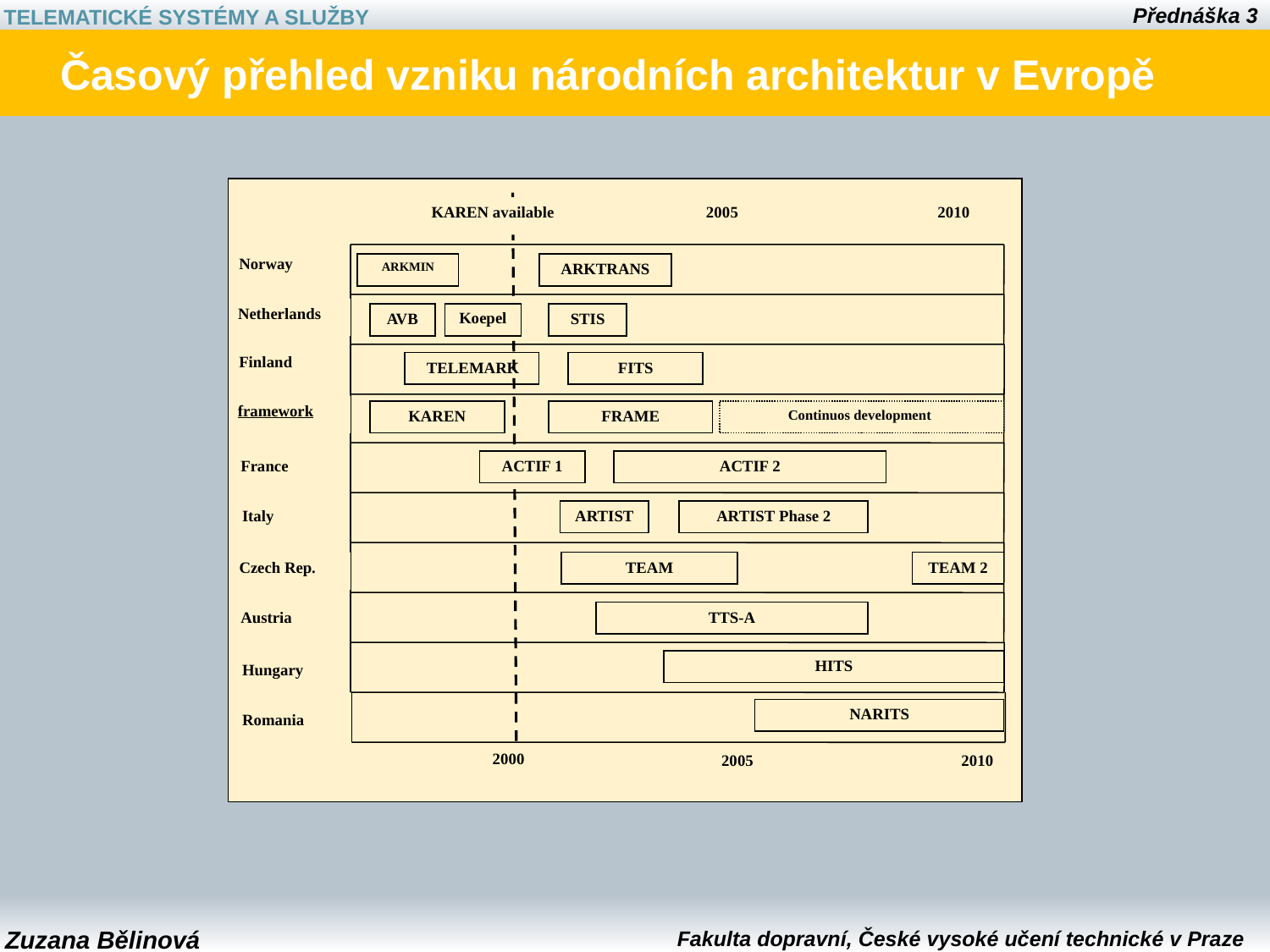

# Časový přehled vzniku národních architektur v Evropě

KAREN available
2005
2010
Norway
ARKMIN
ARKTRANS
Netherlands
AVB
Koepel
STIS
Finland
TELEMARK
FITS
framework
KAREN
FRAME
Continuos development
France
ACTIF 1
ACTIF 2
Italy
ARTIST
ARTIST Phase 2
Czech Rep.
TEAM
TEAM 2
Austria
TTS-A
HITS
Hungary
NARITS
Romania
2000
2005
2010